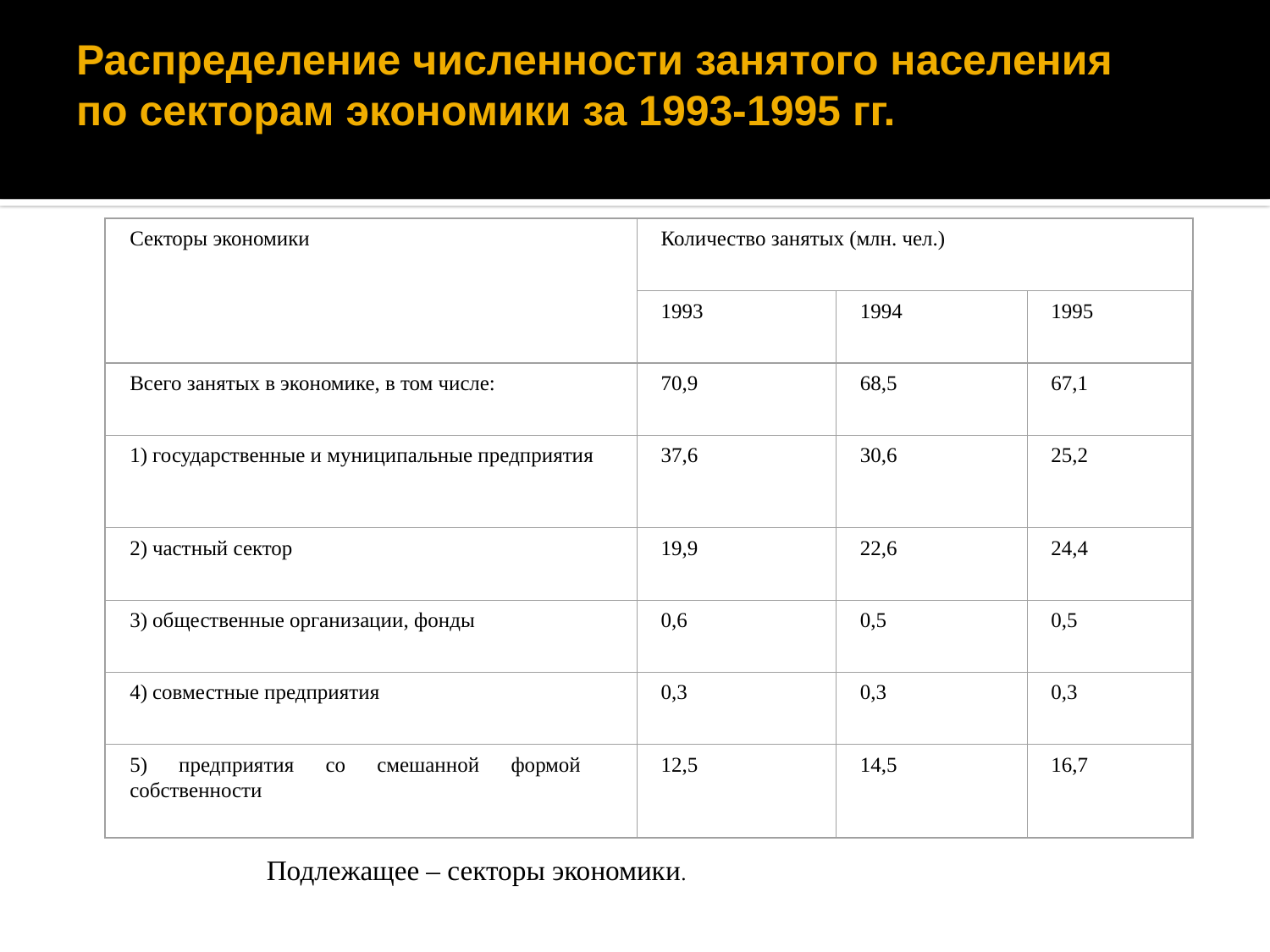

# Распределение численности занятого населения по секторам экономики за 1993-1995 гг.

Секторы экономики

Количество занятых (млн. чел.)

1993

1994

1995

Всего занятых в экономике, в том числе:

70,9

68,5

67,1

1) государственные и муниципальные предприятия

37,6

30,6

25,2

2) частный сектор

19,9

22,6

24,4

3) общественные организации, фонды

0,6

0,5

0,5

4) совместные предприятия

0,3

0,3

0,3

5) предприятия со смешанной формой  собственности

12,5

14,5

16,7

Подлежащее – секторы экономики.